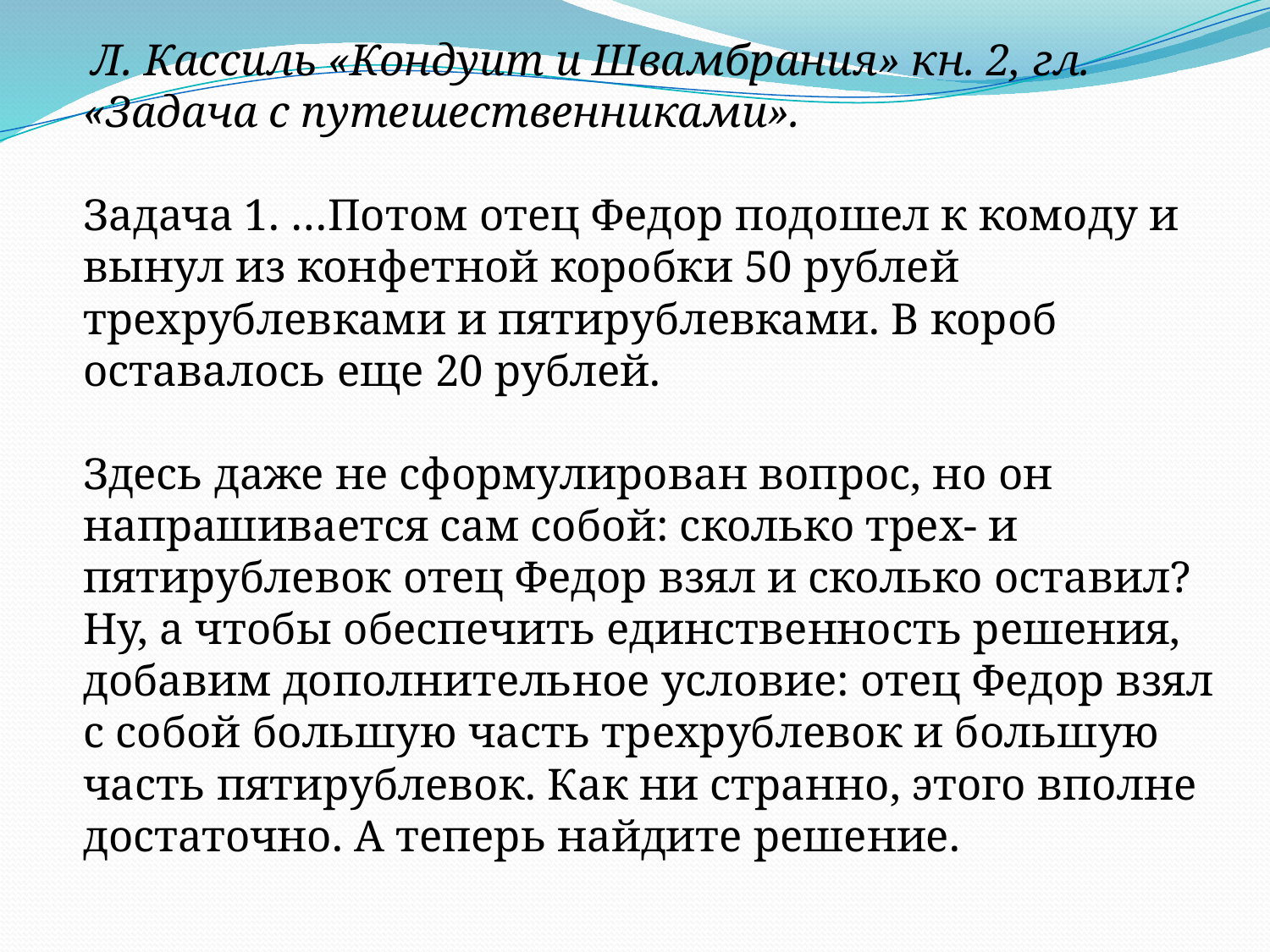

Л. Кассиль «Кондуит и Швамбрания» кн. 2, гл. «Задача с путешественниками».
Задача 1. …Потом отец Федор подошел к комоду и вынул из конфетной коробки 50 рублей трехрублевками и пятирублевками. В короб оставалось еще 20 рублей.
Здесь даже не сформулирован вопрос, но он напрашивается сам собой: сколько трех- и пятирублевок отец Федор взял и сколько оставил? Ну, а чтобы обеспечить единственность решения, добавим дополнительное условие: отец Федор взял с собой большую часть трехрублевок и большую часть пятирублевок. Как ни странно, этого вполне достаточно. А теперь найдите решение.